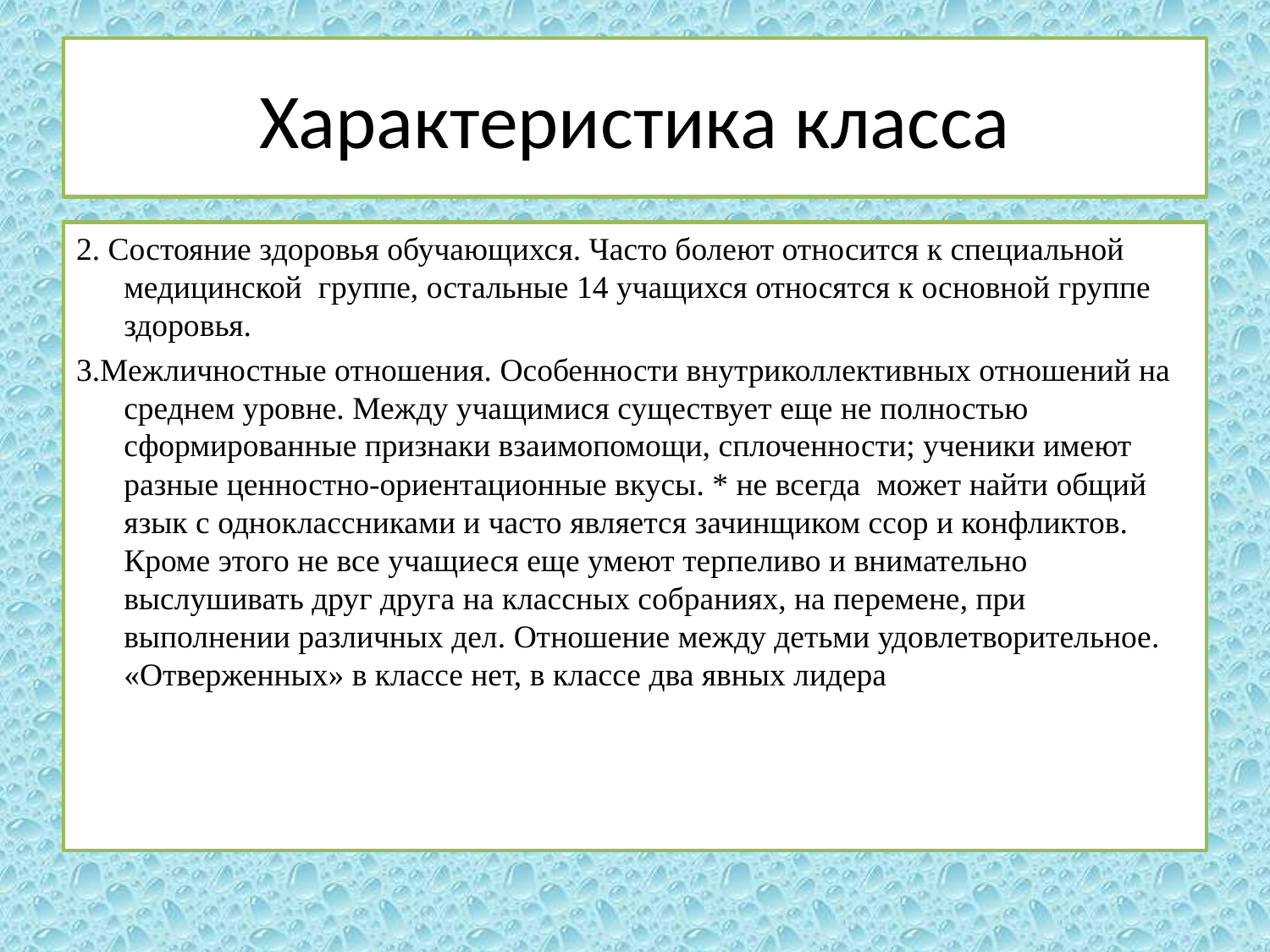

# Характеристика класса
2. Состояние здоровья обучающихся. Часто болеют относится к специальной медицинской  группе, остальные 14 учащихся относятся к основной группе здоровья.
3.Межличностные отношения. Особенности внутриколлективных отношений на среднем уровне. Между учащимися существует еще не полностью сформированные признаки взаимопомощи, сплоченности; ученики имеют разные ценностно-ориентационные вкусы. * не всегда  может найти общий язык с одноклассниками и часто является зачинщиком ссор и конфликтов. Кроме этого не все учащиеся еще умеют терпеливо и внимательно выслушивать друг друга на классных собраниях, на перемене, при выполнении различных дел. Отношение между детьми удовлетворительное. «Отверженных» в классе нет, в классе два явных лидера